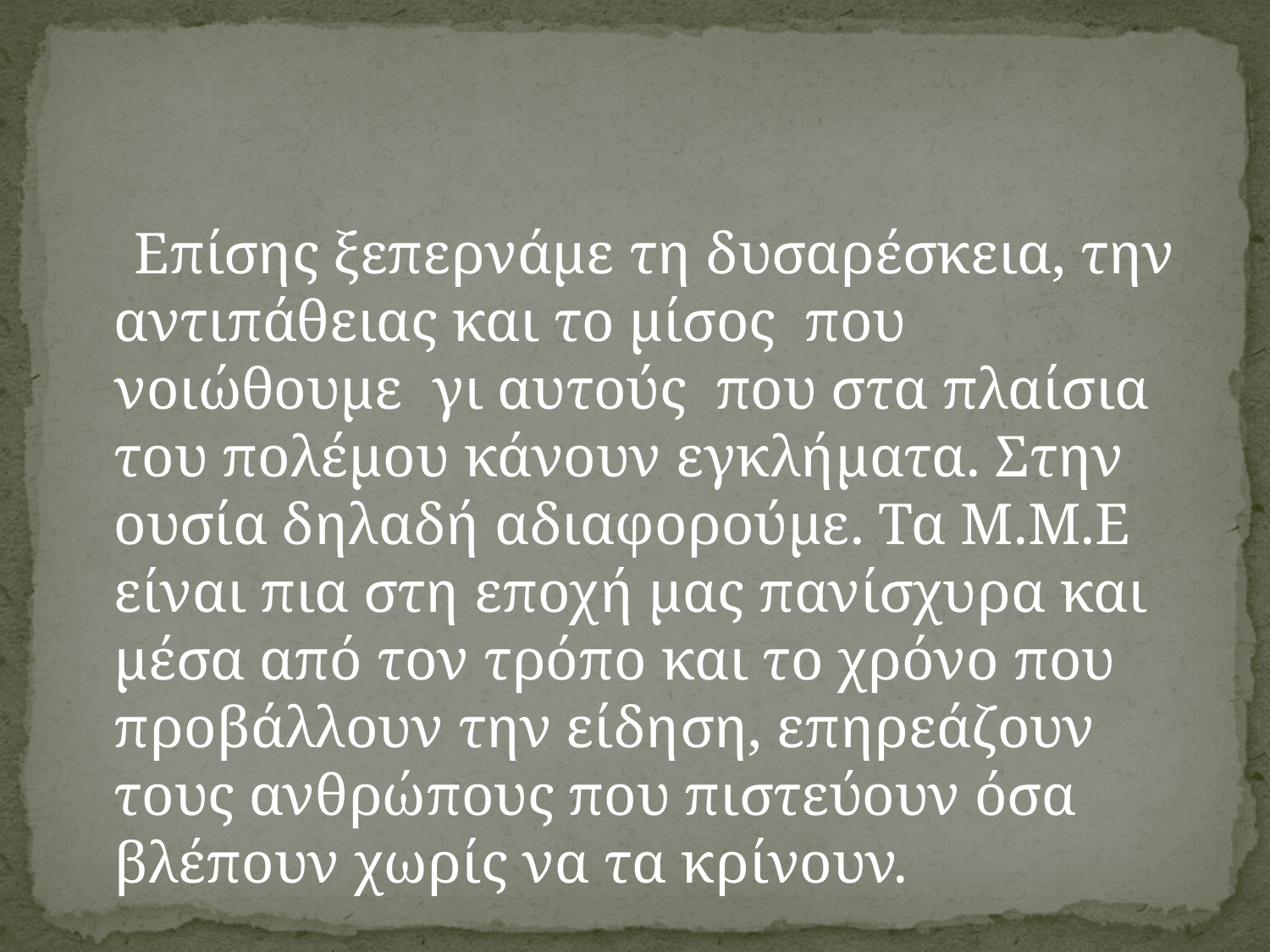

#
    Επίσης ξεπερνάμε τη δυσαρέσκεια, την αντιπάθειας και το μίσος  που νοιώθουμε  γι αυτούς  που στα πλαίσια   του πολέμου κάνουν εγκλήματα. Στην ουσία δηλαδή αδιαφορούμε. Τα Μ.Μ.Ε  είναι πια στη εποχή μας πανίσχυρα και μέσα από τον τρόπο και το χρόνο που προβάλλουν την είδηση, επηρεάζουν τους ανθρώπους που πιστεύουν όσα βλέπουν χωρίς να τα κρίνουν.